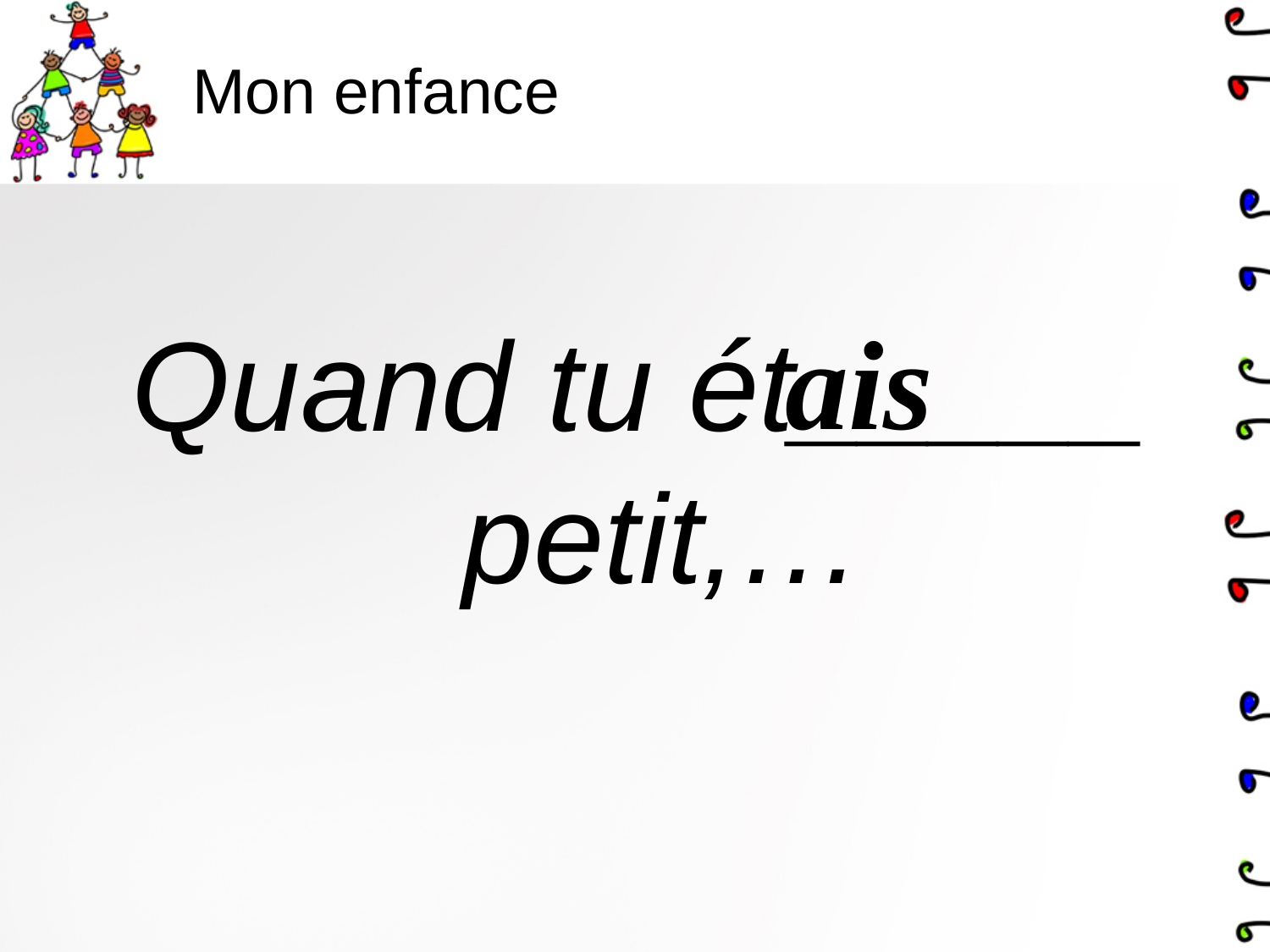

# Mon enfance
ais
Quand tu ét_____ petit,…